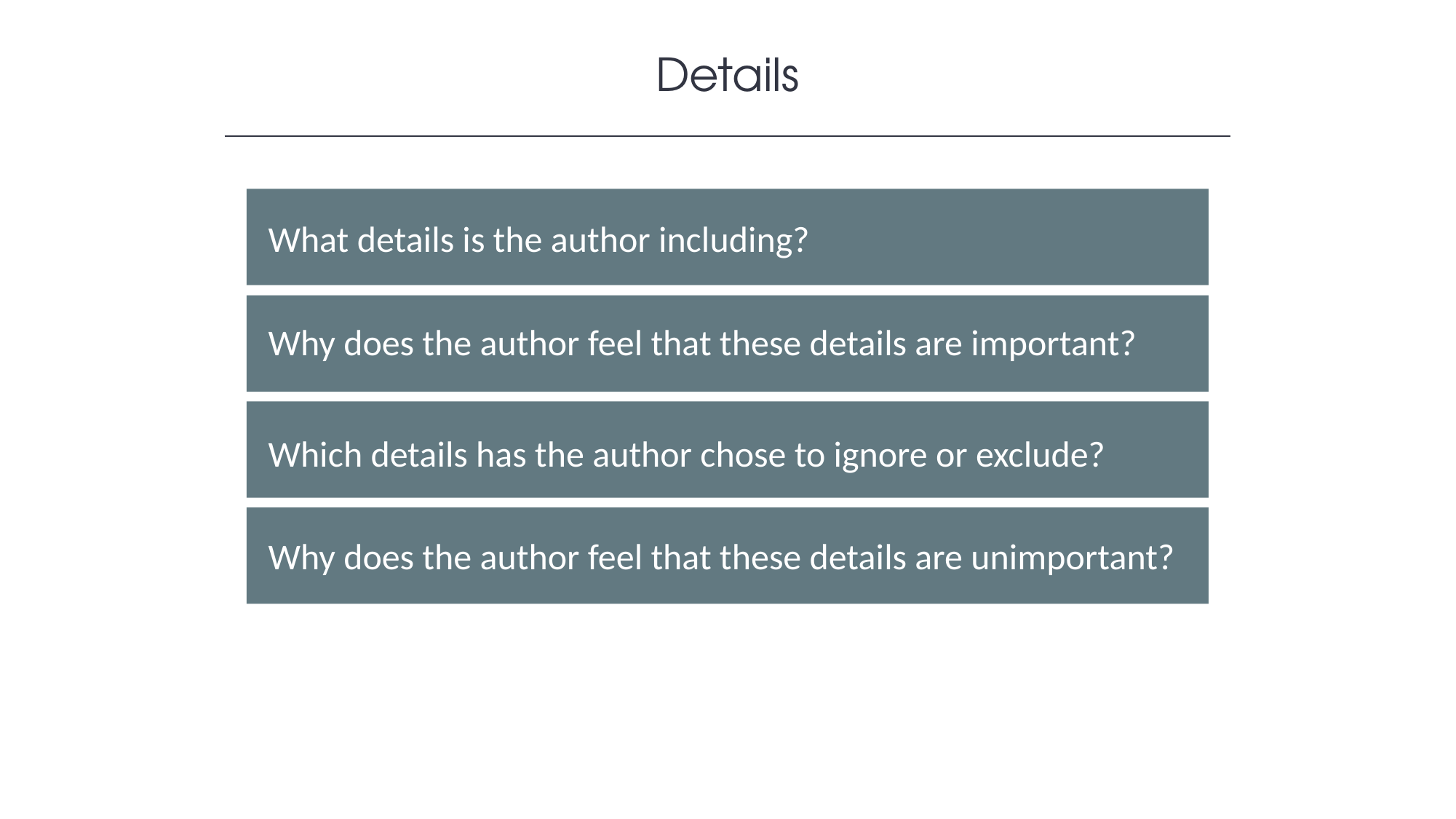

Details
HAWKES LEARNING

What details is the author including?

Why does the author feel that these details are important?

Which details has the author chose to ignore or exclude?

Why does the author feel that these details are unimportant?